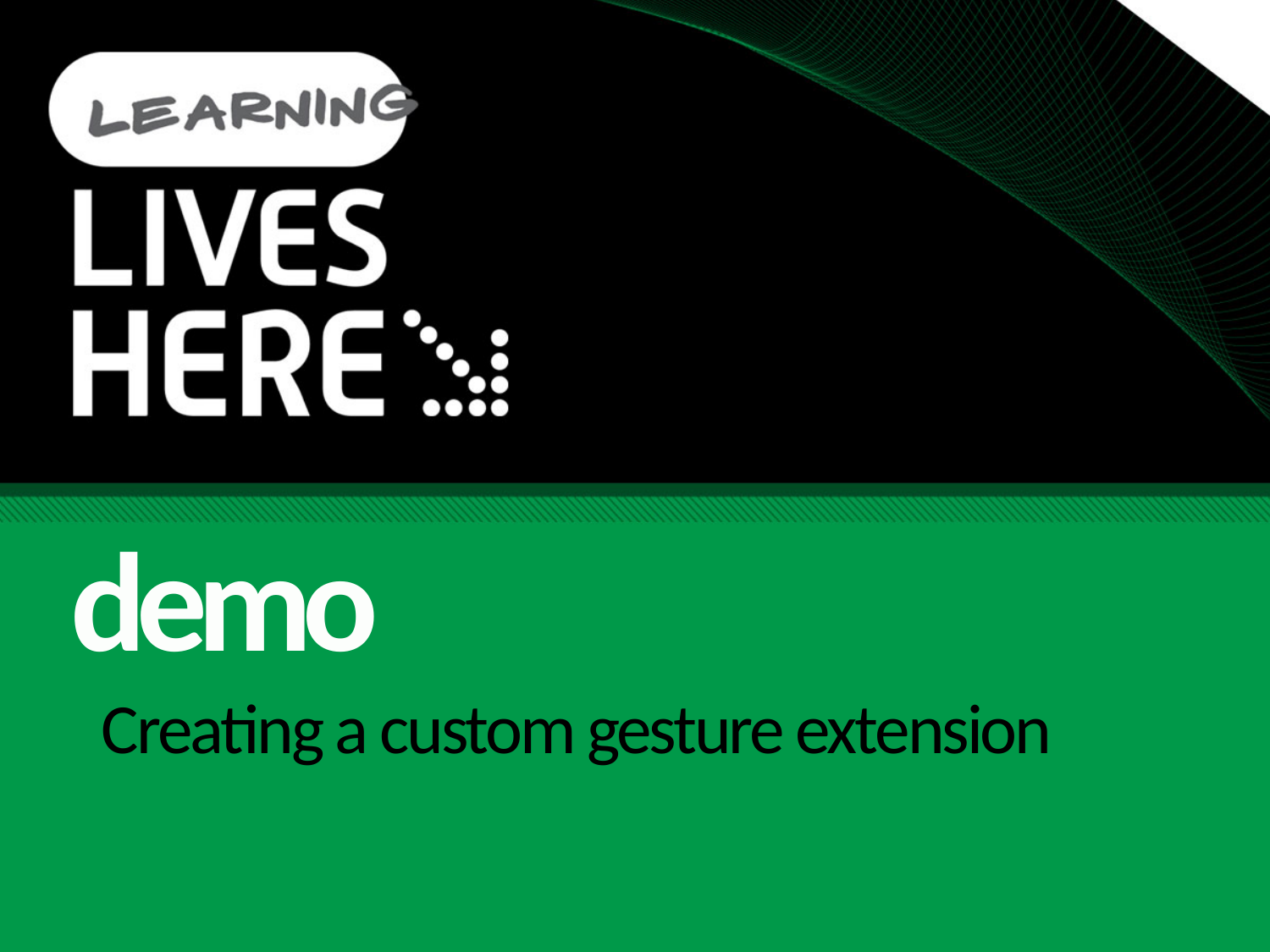

demo
# Creating a custom gesture extension